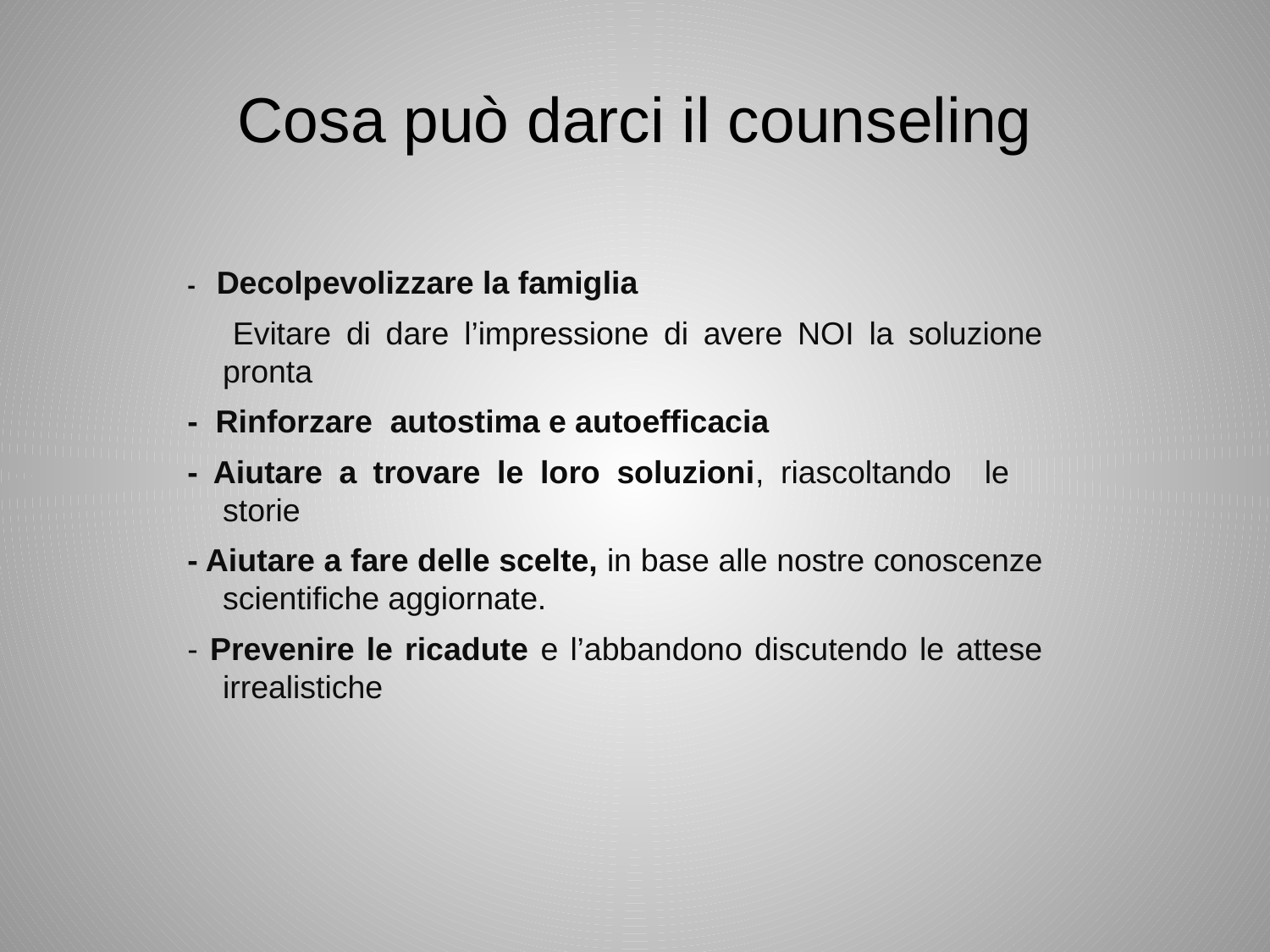

# Cosa può darci il counseling

-   Decolpevolizzare la famiglia
   Evitare di dare l’impressione di avere NOI la soluzione pronta
-  Rinforzare  autostima e autoefficacia
- Aiutare a trovare le loro soluzioni, riascoltando  le   storie
- Aiutare a fare delle scelte, in base alle nostre conoscenze scientifiche aggiornate.
- Prevenire le ricadute e l’abbandono discutendo le attese irrealistiche